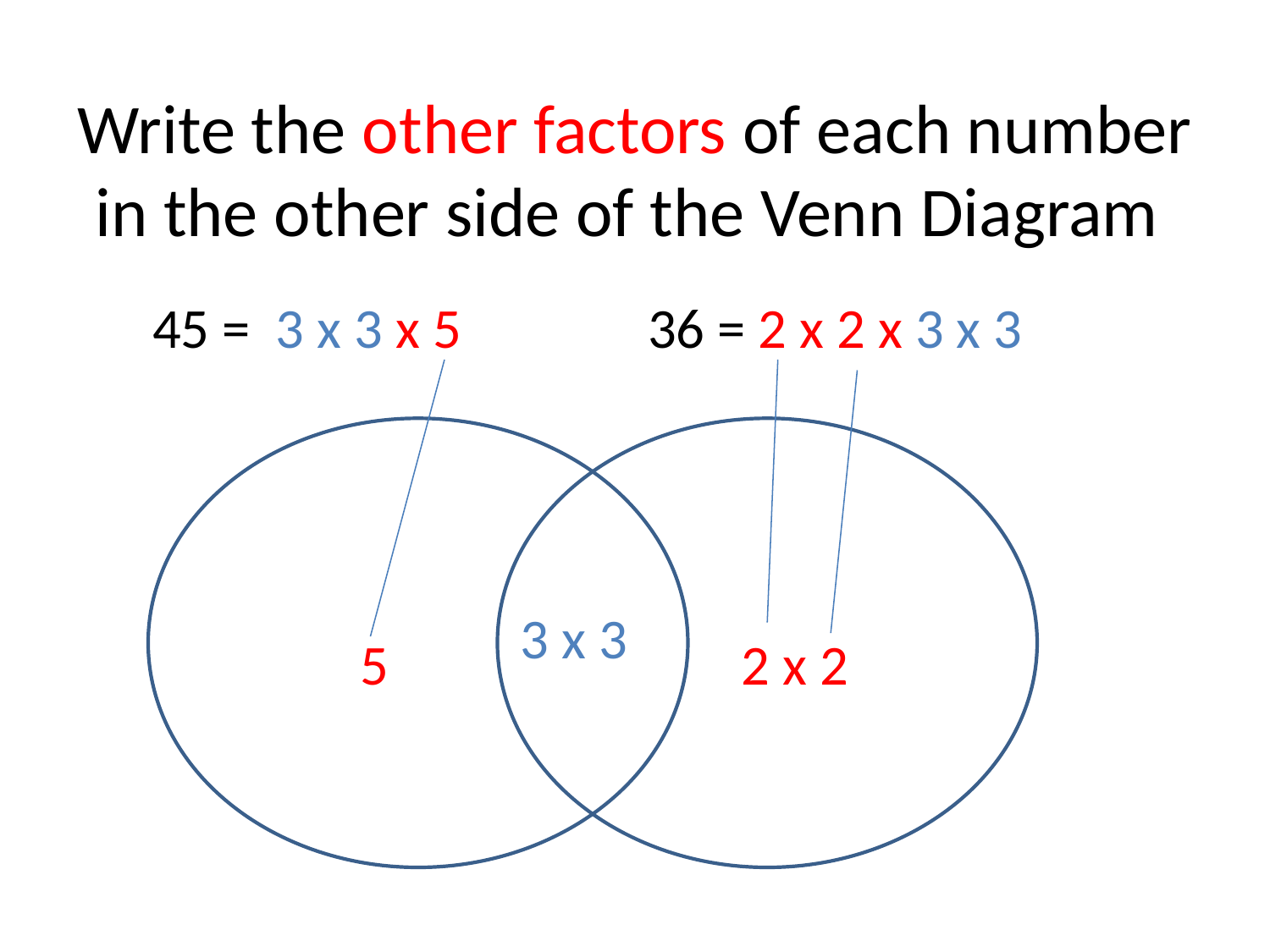

# Write the other factors of each number in the other side of the Venn Diagram
      45 =  3 x 3 x 5	     36 = 2 x 2 x 3 x 3

3 x 3
	5			2 x 2